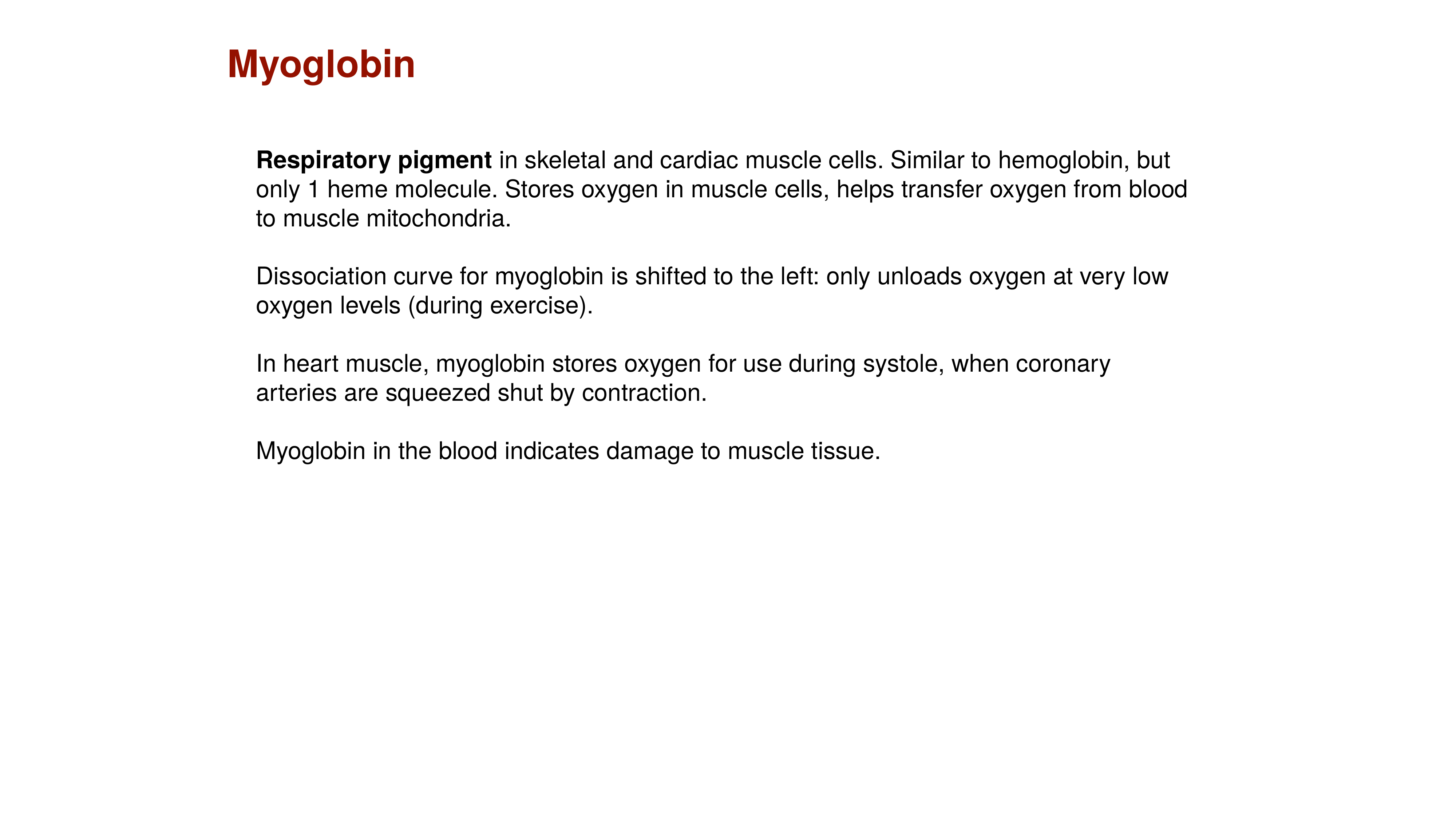

Myoglobin
Respiratory pigment in skeletal and cardiac muscle cells. Similar to hemoglobin, but only 1 heme molecule. Stores oxygen in muscle cells, helps transfer oxygen from blood to muscle mitochondria.

Dissociation curve for myoglobin is shifted to the left: only unloads oxygen at very low oxygen levels (during exercise).

In heart muscle, myoglobin stores oxygen for use during systole, when coronary arteries are squeezed shut by contraction.

Myoglobin in the blood indicates damage to muscle tissue.